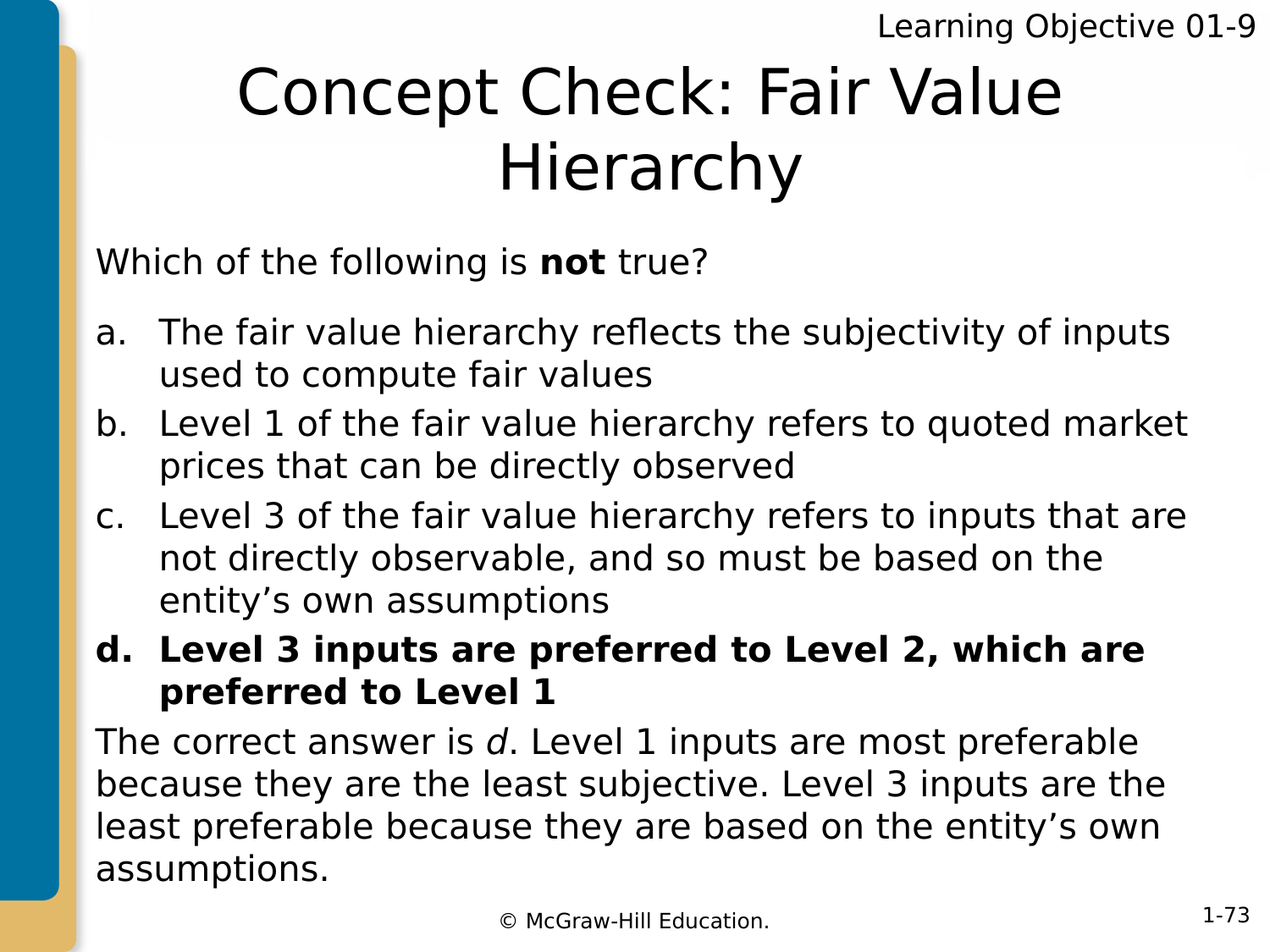

Learning Objective 01-9
# Concept Check: Fair Value Hierarchy
Which of the following is not true?
The fair value hierarchy reflects the subjectivity of inputs used to compute fair values
Level 1 of the fair value hierarchy refers to quoted market prices that can be directly observed
Level 3 of the fair value hierarchy refers to inputs that are not directly observable, and so must be based on the entity’s own assumptions
Level 3 inputs are preferred to Level 2, which are preferred to Level 1
The correct answer is d. Level 1 inputs are most preferable because they are the least subjective. Level 3 inputs are the least preferable because they are based on the entity’s own assumptions.